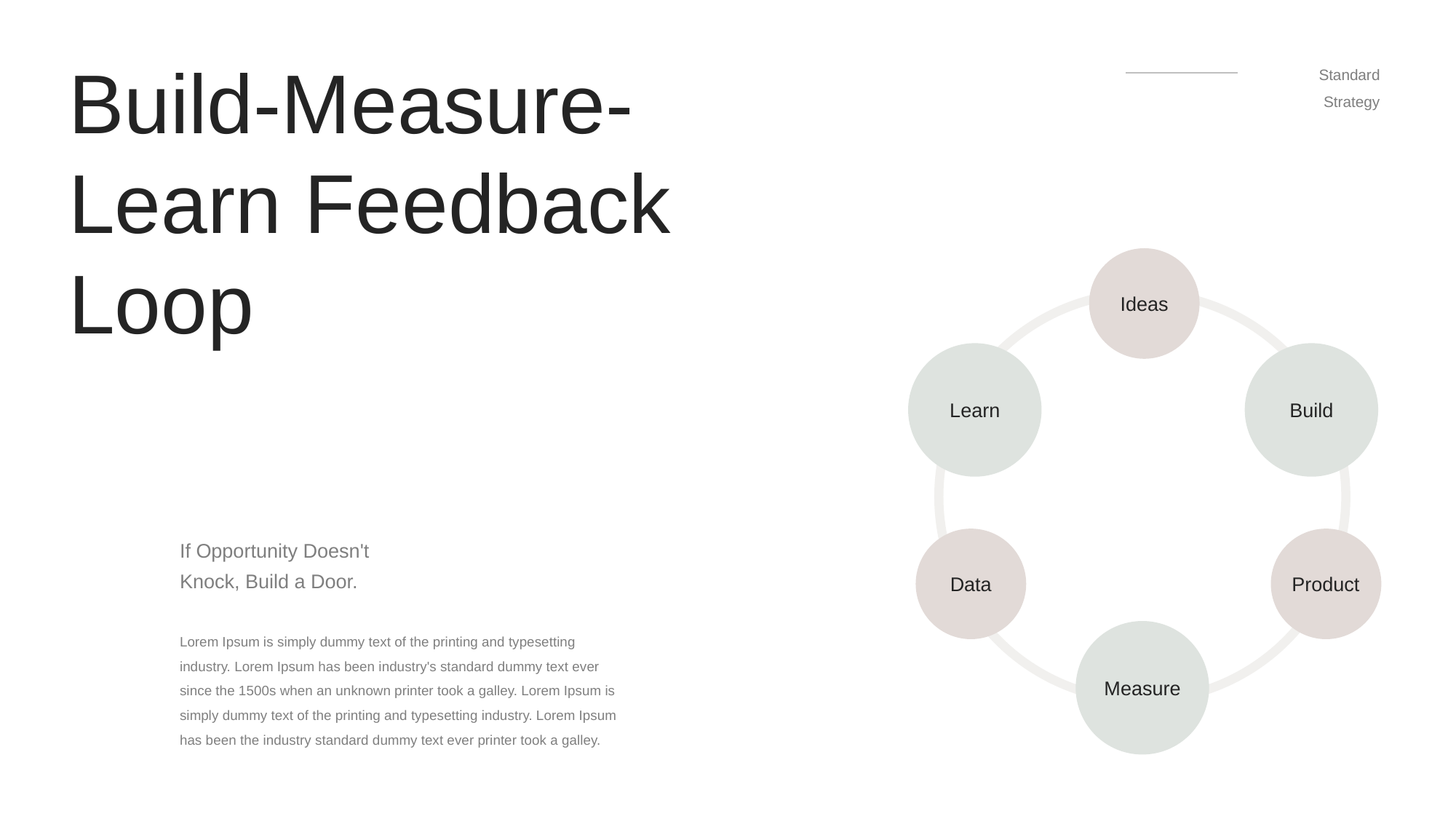

Build-Measure-Learn Feedback Loop
Standard Strategy

Ideas

Learn
Build
If Opportunity Doesn't Knock, Build a Door.

Data
Product
Lorem Ipsum is simply dummy text of the printing and typesetting industry. Lorem Ipsum has been industry's standard dummy text ever since the 1500s when an unknown printer took a galley. Lorem Ipsum is simply dummy text of the printing and typesetting industry. Lorem Ipsum has been the industry standard dummy text ever printer took a galley.

Measure